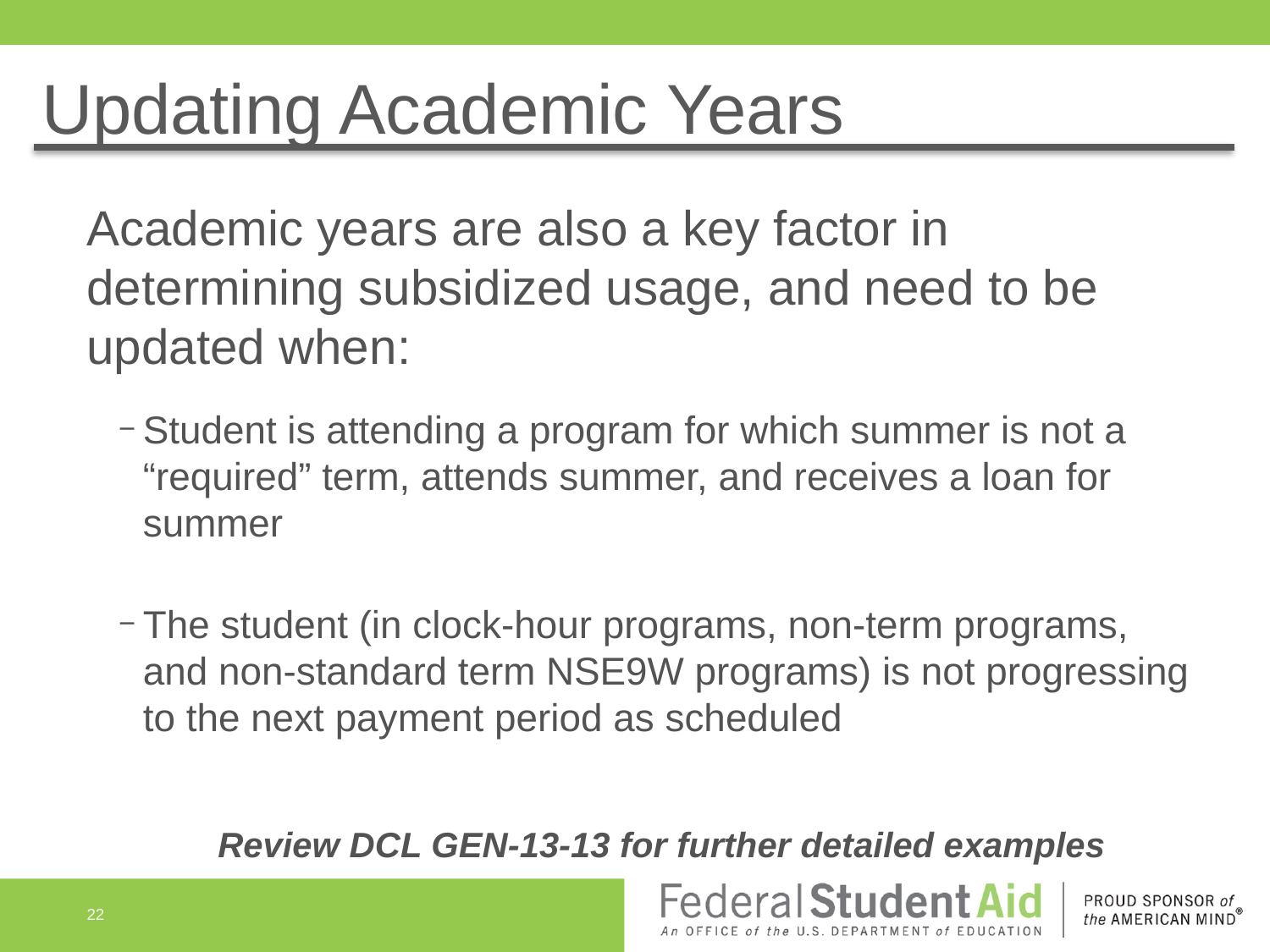

# Updating Academic Years
Academic years are also a key factor in determining subsidized usage, and need to be updated when:
Student is attending a program for which summer is not a “required” term, attends summer, and receives a loan for summer

The student (in clock-hour programs, non-term programs, and non-standard term NSE9W programs) is not progressing to the next payment period as scheduled

Review DCL GEN-13-13 for further detailed examples
22